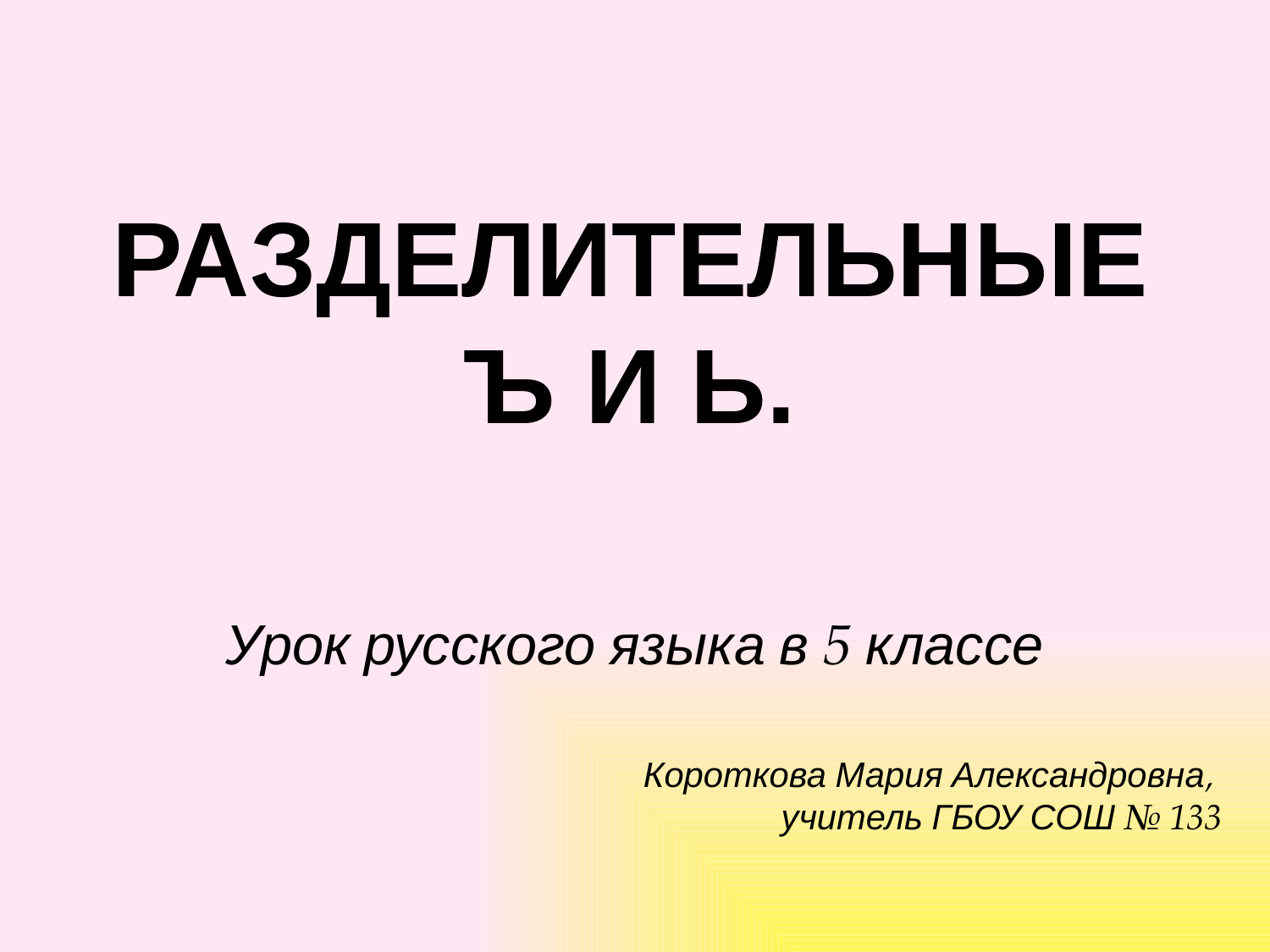

# Разделительные Ъ и Ь.

Урок русского языка в 5 классе
Короткова Мария Александровна,
учитель ГБОУ СОШ № 133